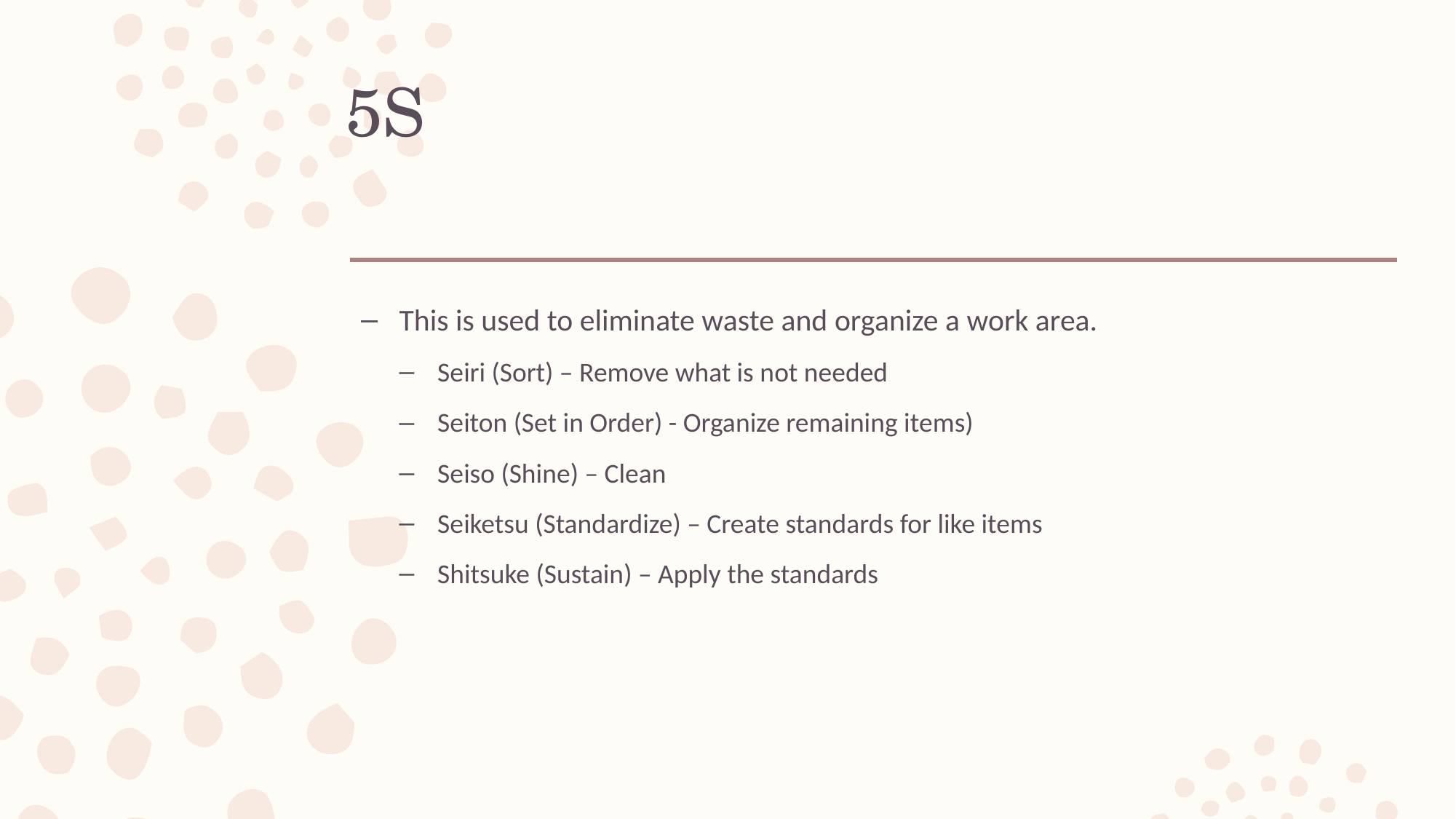

# 5S
This is used to eliminate waste and organize a work area.
Seiri (Sort) – Remove what is not needed
Seiton (Set in Order) - Organize remaining items)
Seiso (Shine) – Clean
Seiketsu (Standardize) – Create standards for like items
Shitsuke (Sustain) – Apply the standards